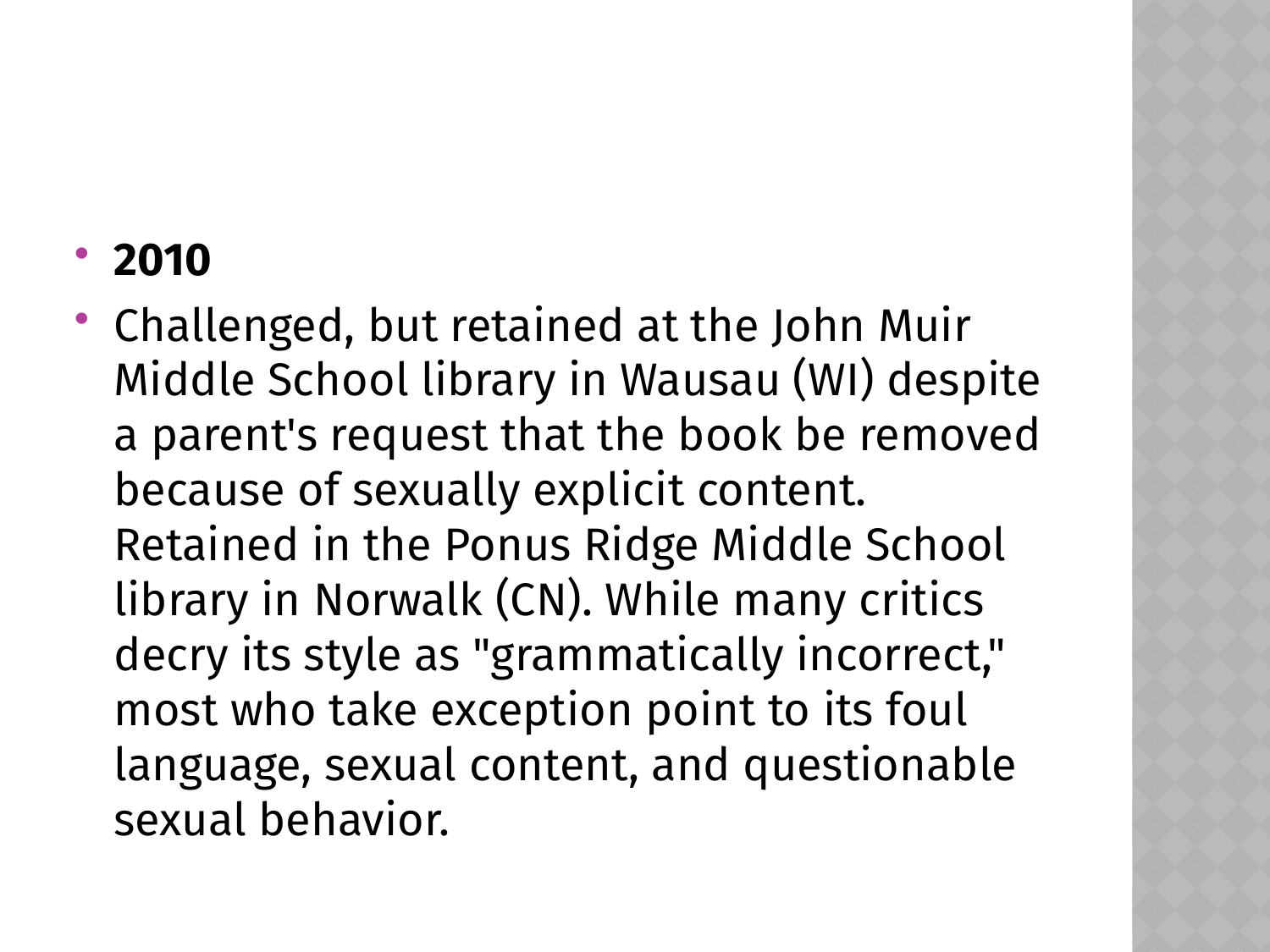

#
2010
Challenged, but retained at the John Muir Middle School library in Wausau (WI) despite a parent's request that the book be removed because of sexually explicit content. Retained in the Ponus Ridge Middle School library in Norwalk (CN). While many critics decry its style as "grammatically incorrect," most who take exception point to its foul language, sexual content, and questionable sexual behavior.